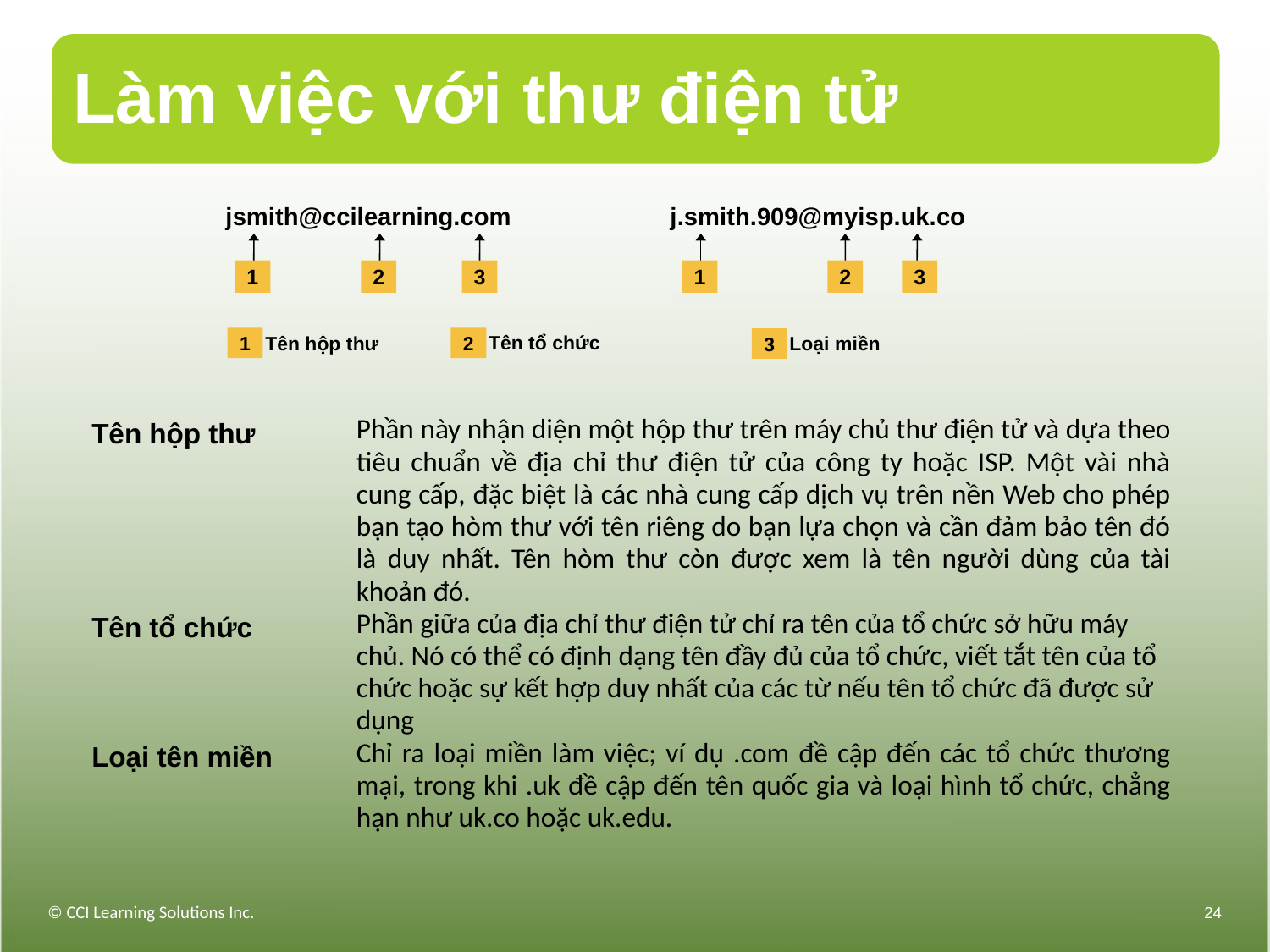

# Làm việc với thư điện tử

jsmith@ccilearning.com	j.smith.909@myisp.uk.co
1
2
3
1
2
3
Tên tổ chức
1
Tên hộp thư
2
Loại miền
3
| Tên hộp thư | Phần này nhận diện một hộp thư trên máy chủ thư điện tử và dựa theo tiêu chuẩn về địa chỉ thư điện tử của công ty hoặc ISP. Một vài nhà cung cấp, đặc biệt là các nhà cung cấp dịch vụ trên nền Web cho phép bạn tạo hòm thư với tên riêng do bạn lựa chọn và cần đảm bảo tên đó là duy nhất. Tên hòm thư còn được xem là tên người dùng của tài khoản đó. |
| --- | --- |
| Tên tổ chức | Phần giữa của địa chỉ thư điện tử chỉ ra tên của tổ chức sở hữu máy chủ. Nó có thể có định dạng tên đầy đủ của tổ chức, viết tắt tên của tổ chức hoặc sự kết hợp duy nhất của các từ nếu tên tổ chức đã được sử dụng |
| Loại tên miền | Chỉ ra loại miền làm việc; ví dụ .com đề cập đến các tổ chức thương mại, trong khi .uk đề cập đến tên quốc gia và loại hình tổ chức, chẳng hạn như uk.co hoặc uk.edu. |
© CCI Learning Solutions Inc.
24